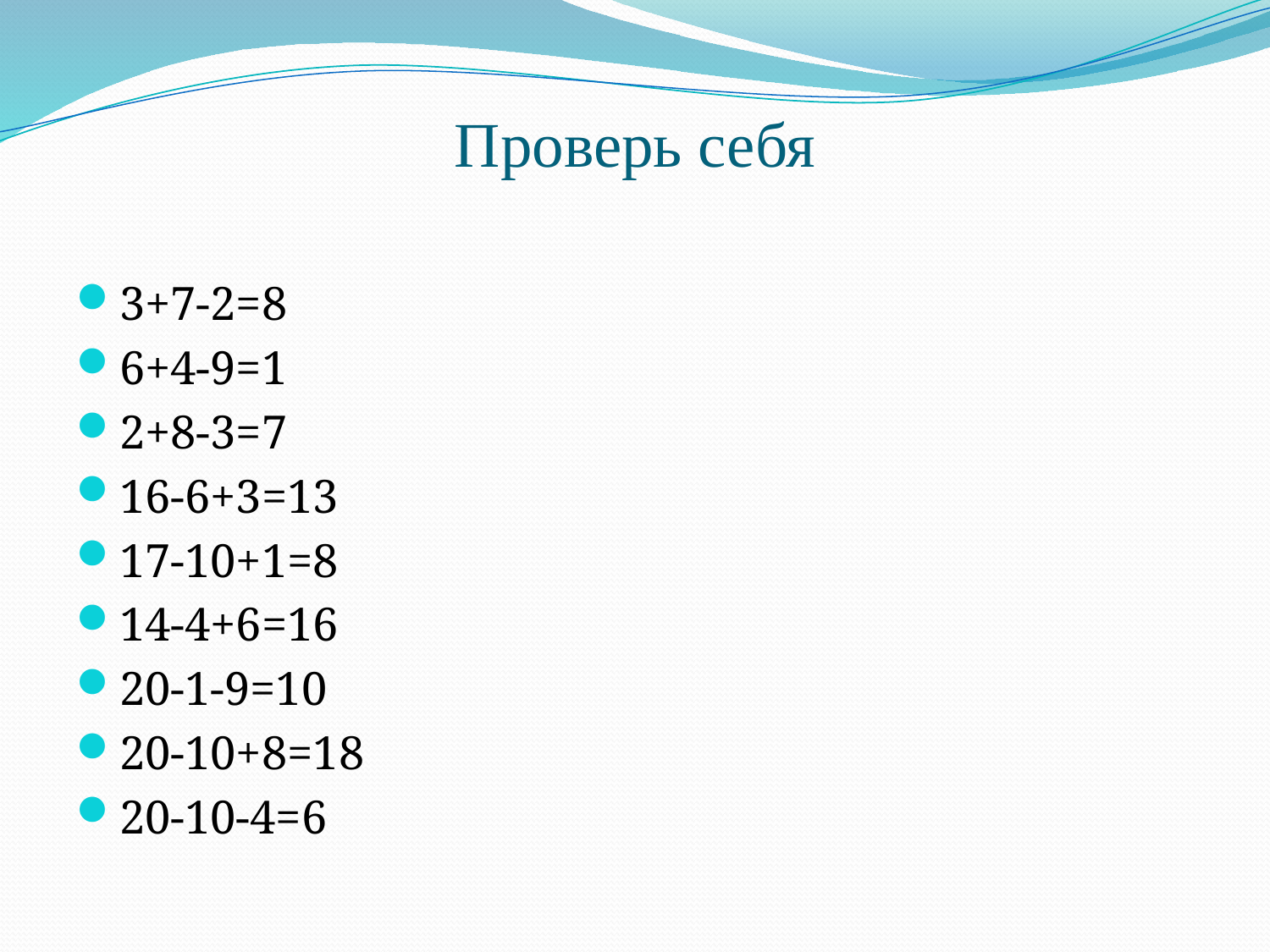

# Проверь себя
3+7-2=8
6+4-9=1
2+8-3=7
16-6+3=13
17-10+1=8
14-4+6=16
20-1-9=10
20-10+8=18
20-10-4=6